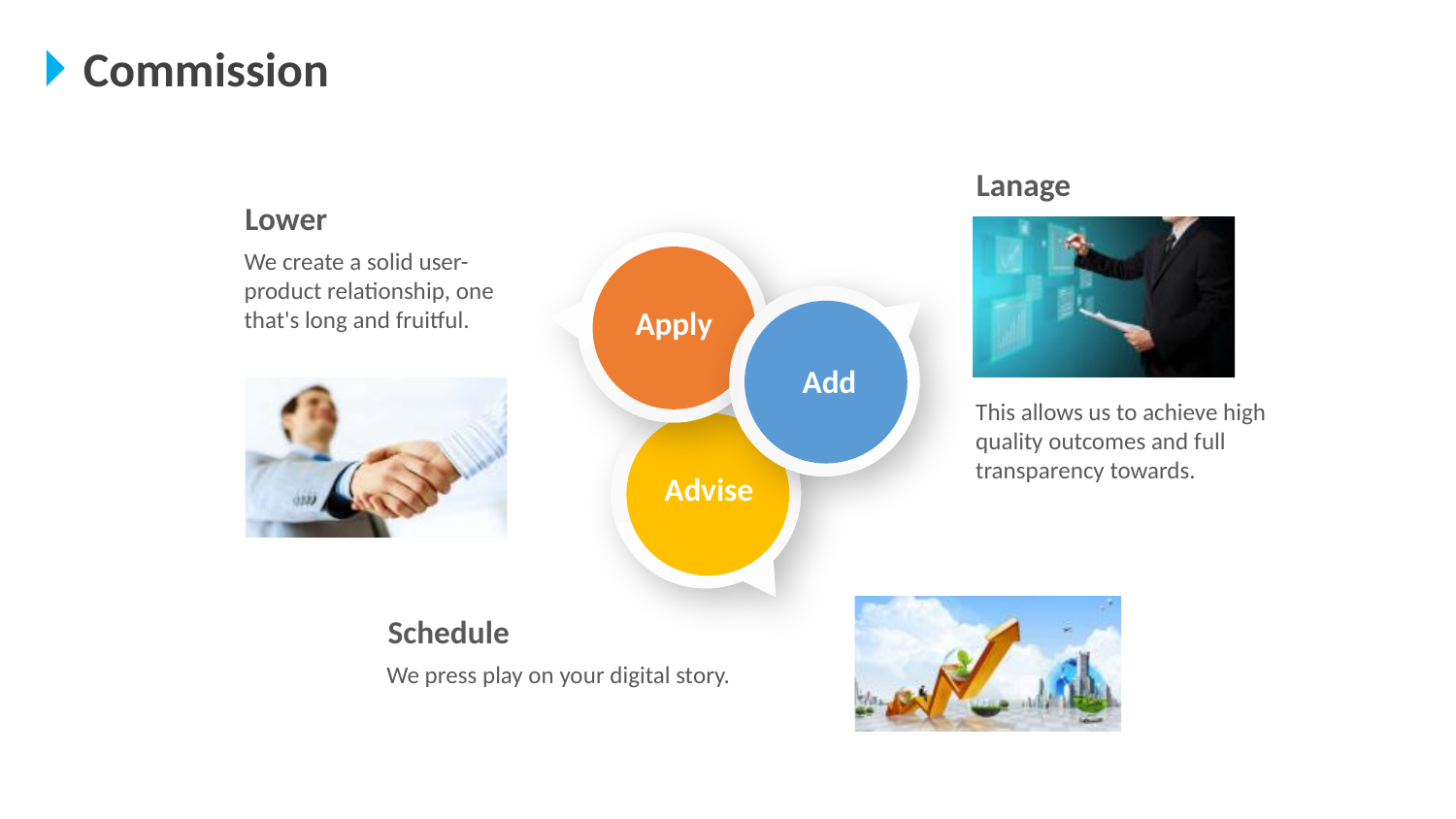

Commission

Lanage
Lower

We create a solid user-product relationship, one that's long and fruitful.

Apply

Add

This allows us to achieve high quality outcomes and full transparency towards.

Advise

Schedule
We press play on your digital story.